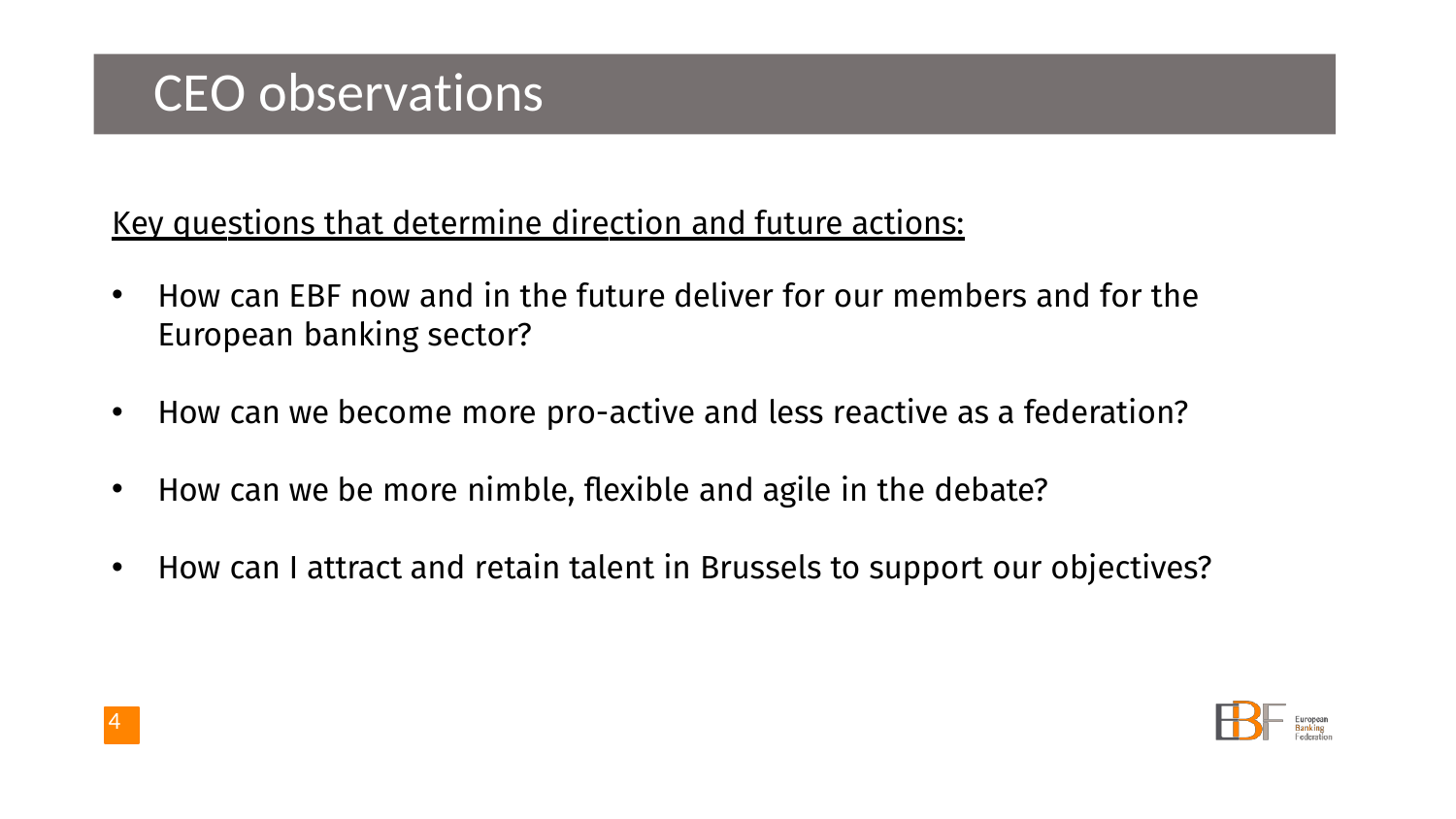

# CEO observations
Key questions that determine direction and future actions:

How can EBF now and in the future deliver for our members and for the European banking sector?
•
How can we become more pro-active and less reactive as a federation?
How can we be more nimble, flexible and agile in the debate?
•
How can I attract and retain talent in Brussels to support our objectives?
4